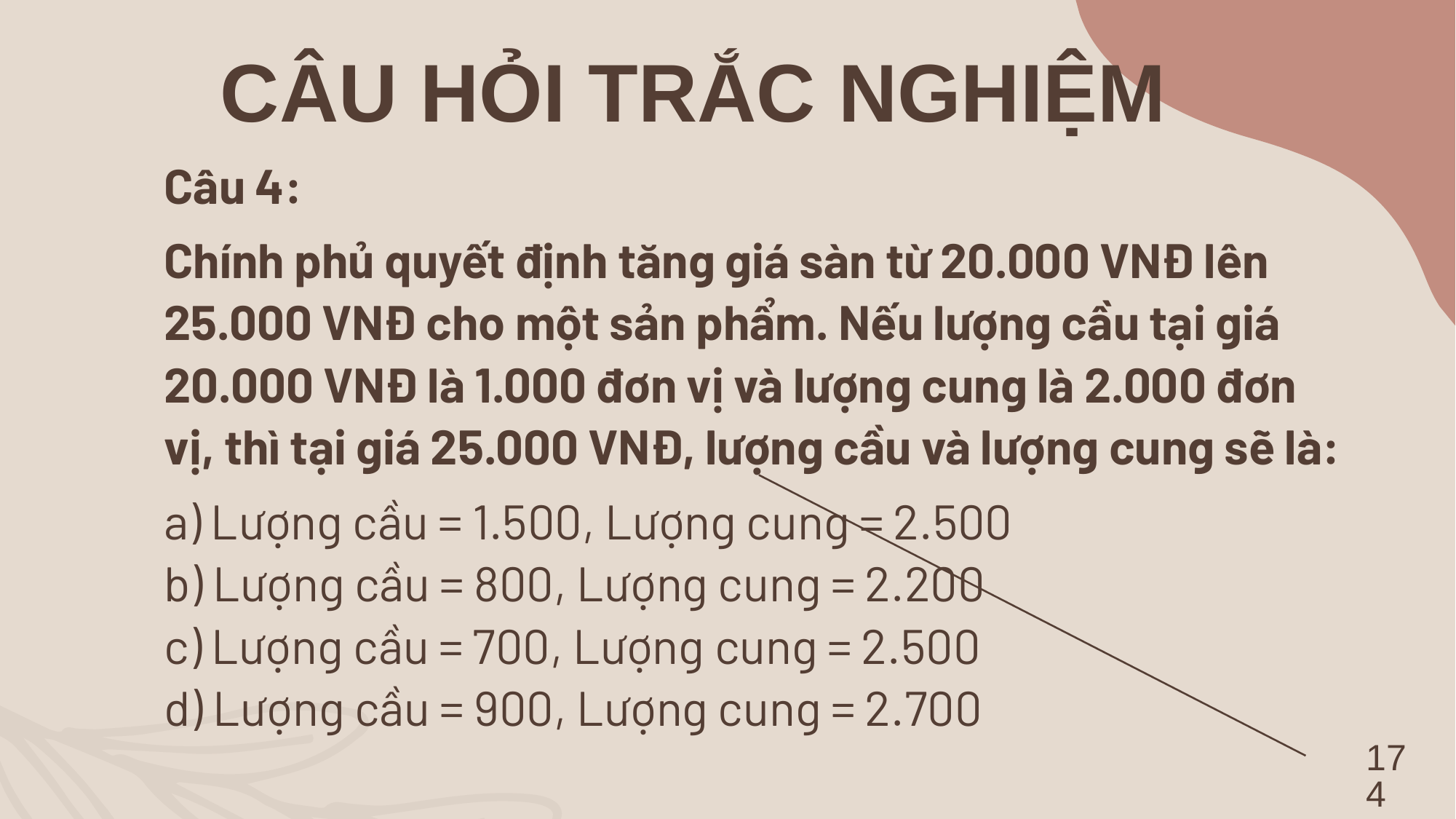

CÂU HỎI TRẮC NGHIỆM
Câu 4:
Chính phủ quyết định tăng giá sàn từ 20.000 VNĐ lên 25.000 VNĐ cho một sản phẩm. Nếu lượng cầu tại giá 20.000 VNĐ là 1.000 đơn vị và lượng cung là 2.000 đơn vị, thì tại giá 25.000 VNĐ, lượng cầu và lượng cung sẽ là:
a) Lượng cầu = 1.500, Lượng cung = 2.500
b) Lượng cầu = 800, Lượng cung = 2.200
c) Lượng cầu = 700, Lượng cung = 2.500
d) Lượng cầu = 900, Lượng cung = 2.700
174